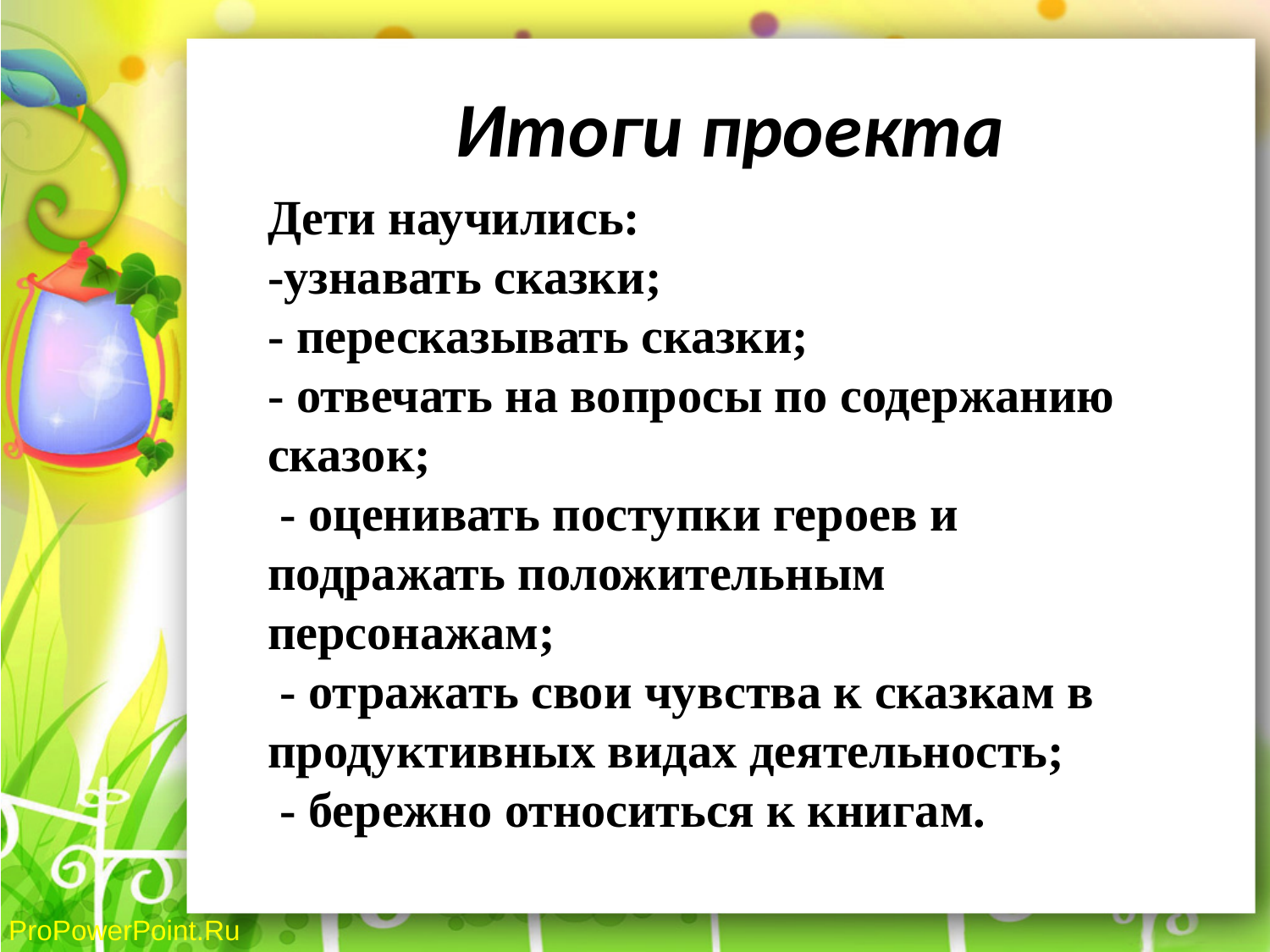

# Итоги проекта

Дети научились:
-узнавать сказки;
- пересказывать сказки;
- отвечать на вопросы по содержанию сказок;
 - оценивать поступки героев и подражать положительным персонажам;
 - отражать свои чувства к сказкам в продуктивных видах деятельность;
 - бережно относиться к книгам.